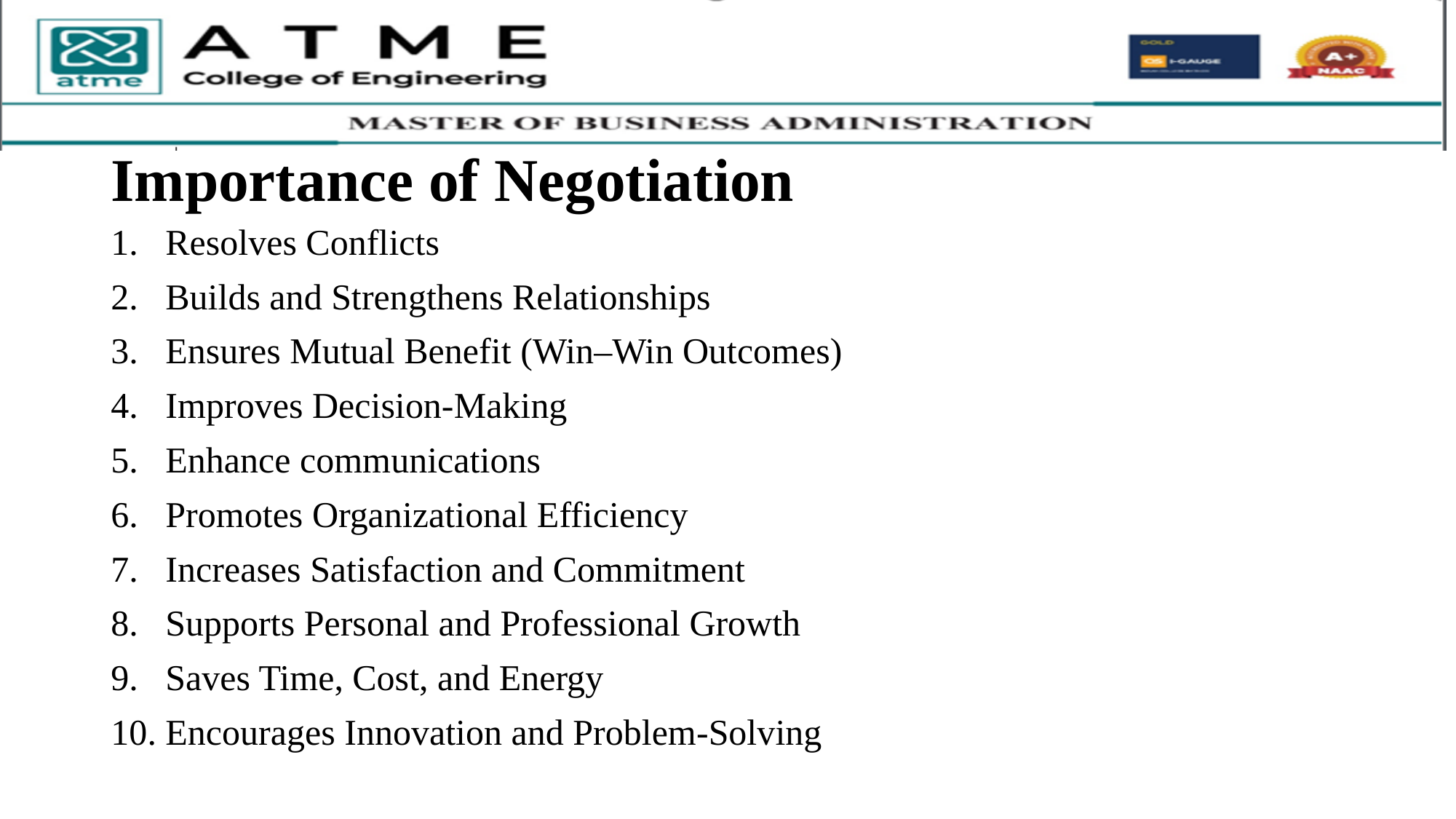

# Importance of Negotiation
Resolves Conflicts
Builds and Strengthens Relationships
Ensures Mutual Benefit (Win–Win Outcomes)
Improves Decision-Making
Enhance communications
Promotes Organizational Efficiency
Increases Satisfaction and Commitment
Supports Personal and Professional Growth
Saves Time, Cost, and Energy
Encourages Innovation and Problem-Solving